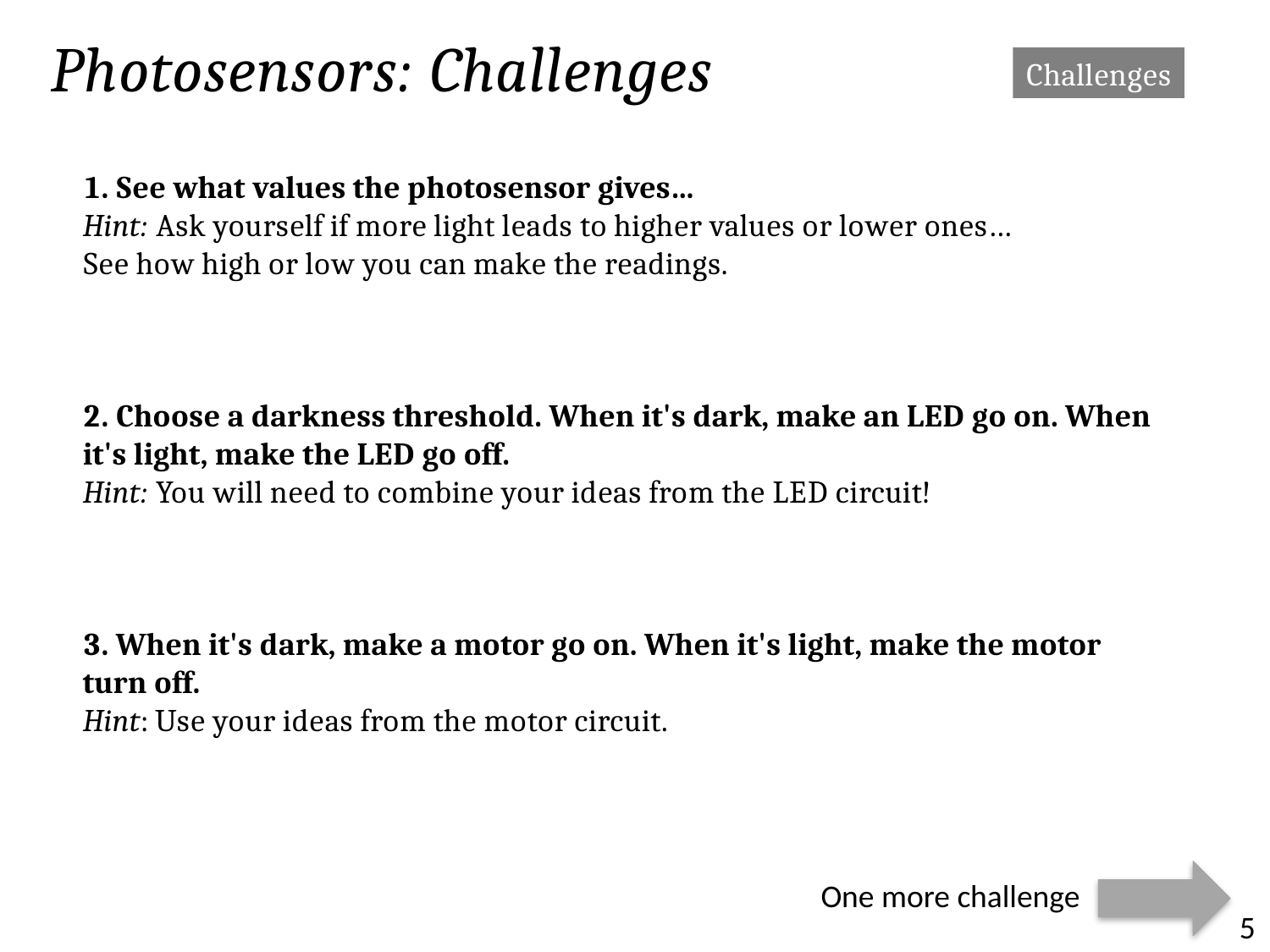

Photosensors: Challenges
Challenges
1. See what values the photosensor gives…
Hint: Ask yourself if more light leads to higher values or lower ones…
See how high or low you can make the readings.

2. Choose a darkness threshold. When it's dark, make an LED go on. When it's light, make the LED go off.
Hint: You will need to combine your ideas from the LED circuit!

3. When it's dark, make a motor go on. When it's light, make the motor turn off.
Hint: Use your ideas from the motor circuit.

One more challenge
5